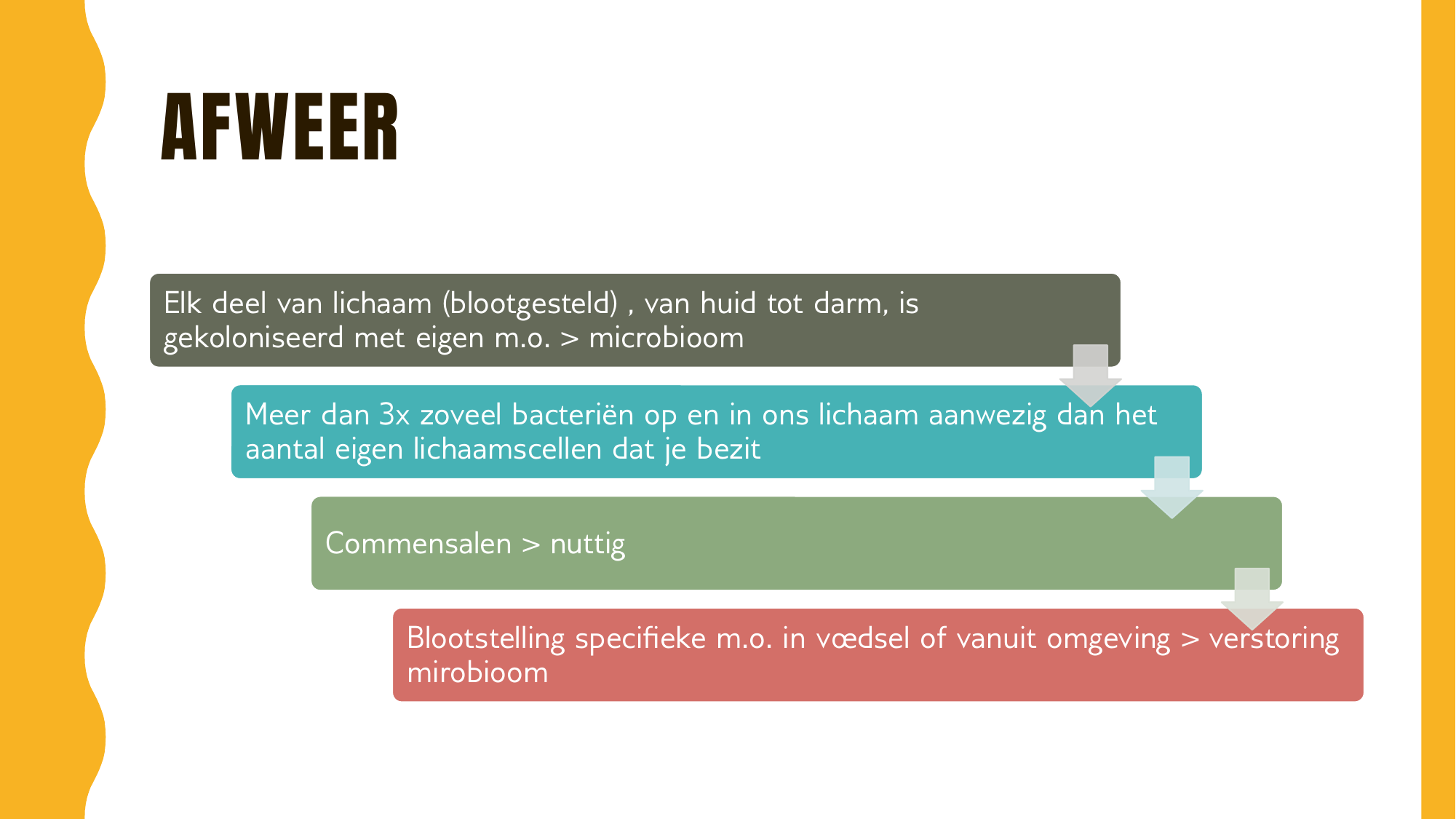

# Afweer
Elk deel van lichaam (blootgesteld) , van huid tot darm, is gekoloniseerd met eigen m.o. > microbioom
Meer dan 3x zoveel bacteriën op en in ons lichaam aanwezig dan het aantal eigen lichaamscellen dat je bezit
Commensalen > nuttig
Blootstelling specifieke m.o. in voedsel of vanuit omgeving > verstoring mirobioom